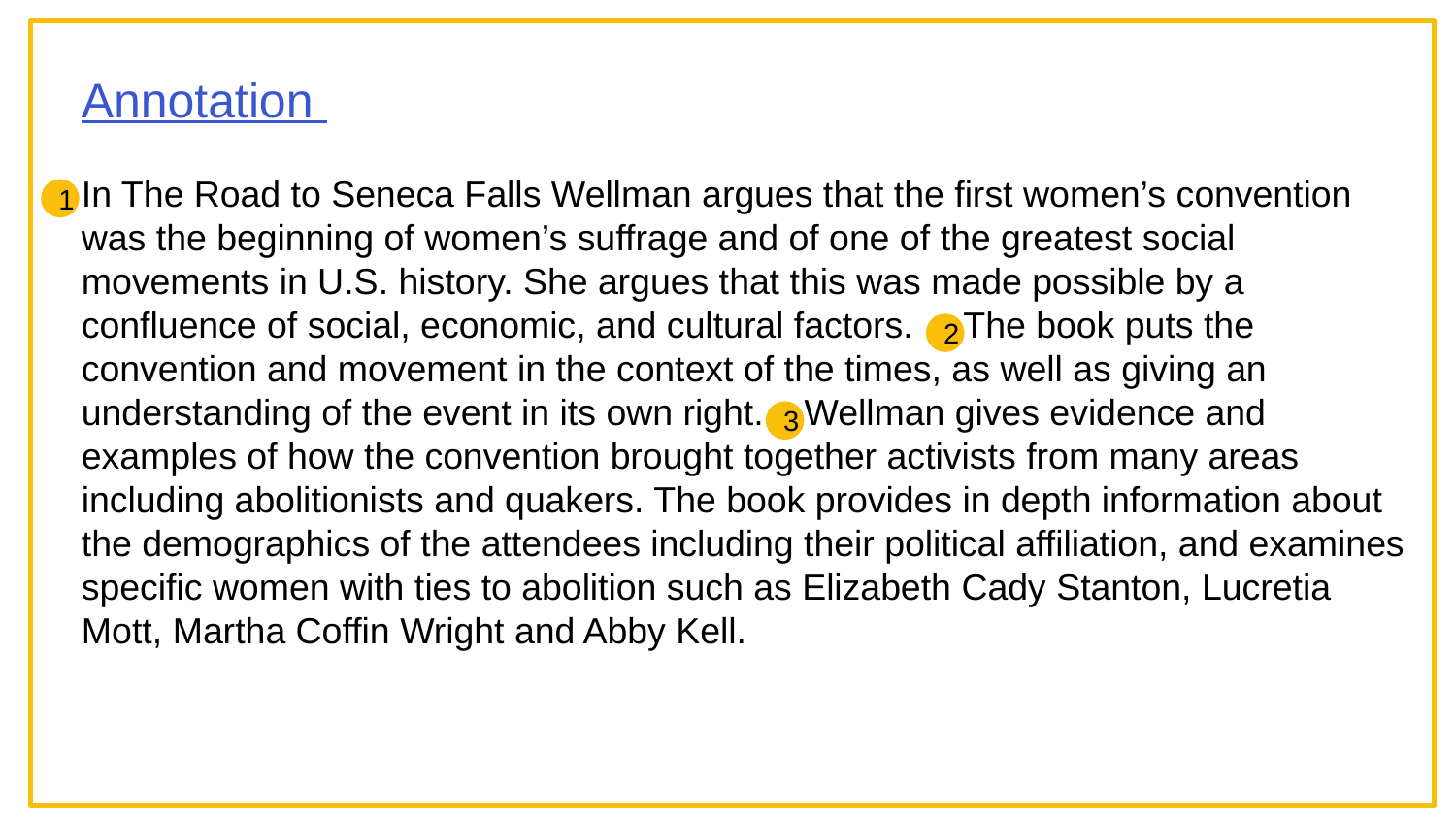

Annotation

In The Road to Seneca Falls Wellman argues that the first women’s convention was the beginning of women’s suffrage and of one of the greatest social movements in U.S. history. She argues that this was made possible by a confluence of social, economic, and cultural factors.     The book puts the convention and movement in the context of the times, as well as giving an understanding of the event in its own right.    Wellman gives evidence and examples of how the convention brought together activists from many areas including abolitionists and quakers. The book provides in depth information about the demographics of the attendees including their political affiliation, and examines specific women with ties to abolition such as Elizabeth Cady Stanton, Lucretia Mott, Martha Coffin Wright and Abby Kell.

1
2
3